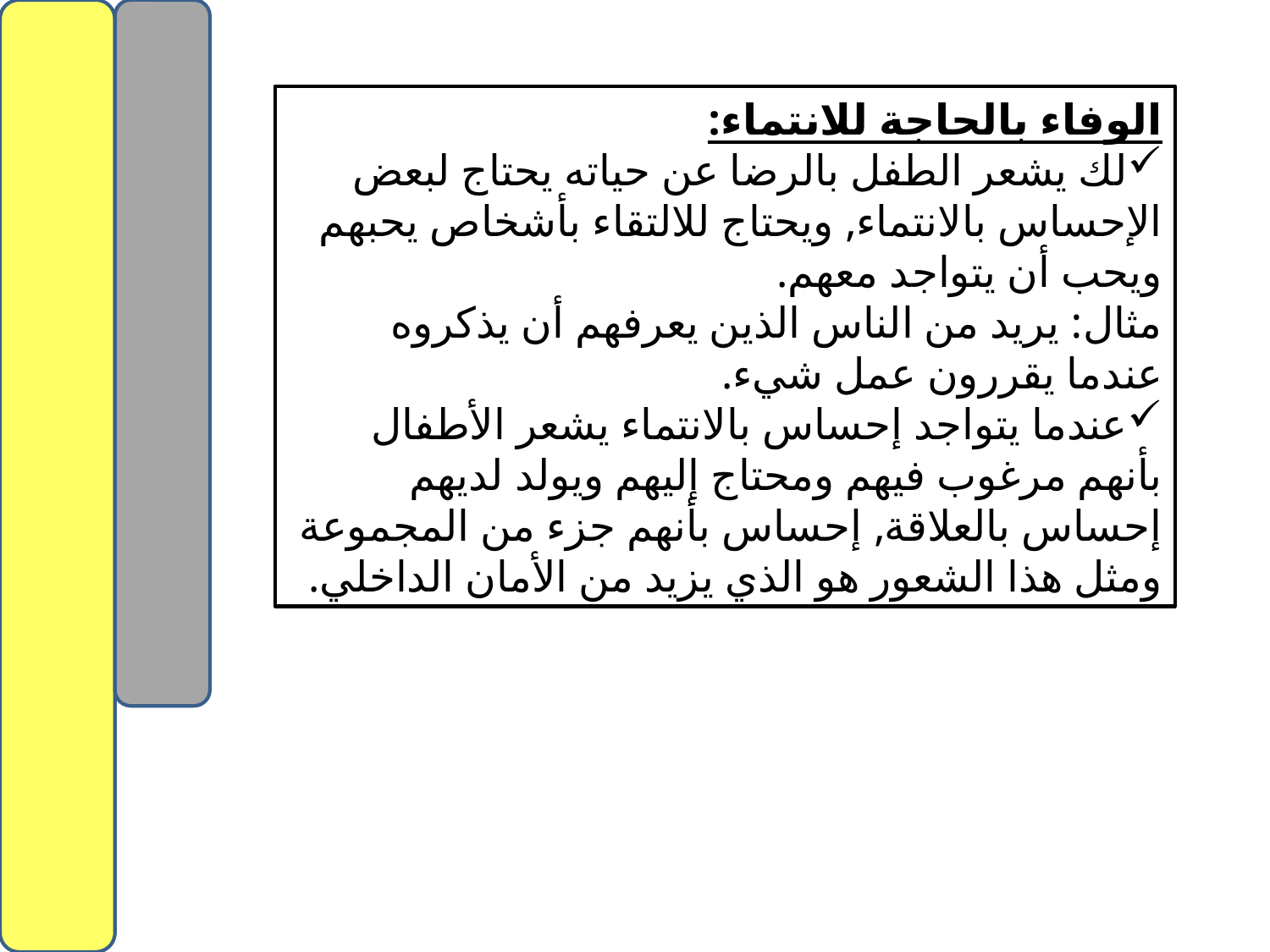

الوفاء بالحاجة للانتماء:
لك يشعر الطفل بالرضا عن حياته يحتاج لبعض الإحساس بالانتماء, ويحتاج للالتقاء بأشخاص يحبهم ويحب أن يتواجد معهم.
مثال: يريد من الناس الذين يعرفهم أن يذكروه عندما يقررون عمل شيء.
عندما يتواجد إحساس بالانتماء يشعر الأطفال بأنهم مرغوب فيهم ومحتاج إليهم ويولد لديهم إحساس بالعلاقة, إحساس بأنهم جزء من المجموعة ومثل هذا الشعور هو الذي يزيد من الأمان الداخلي.